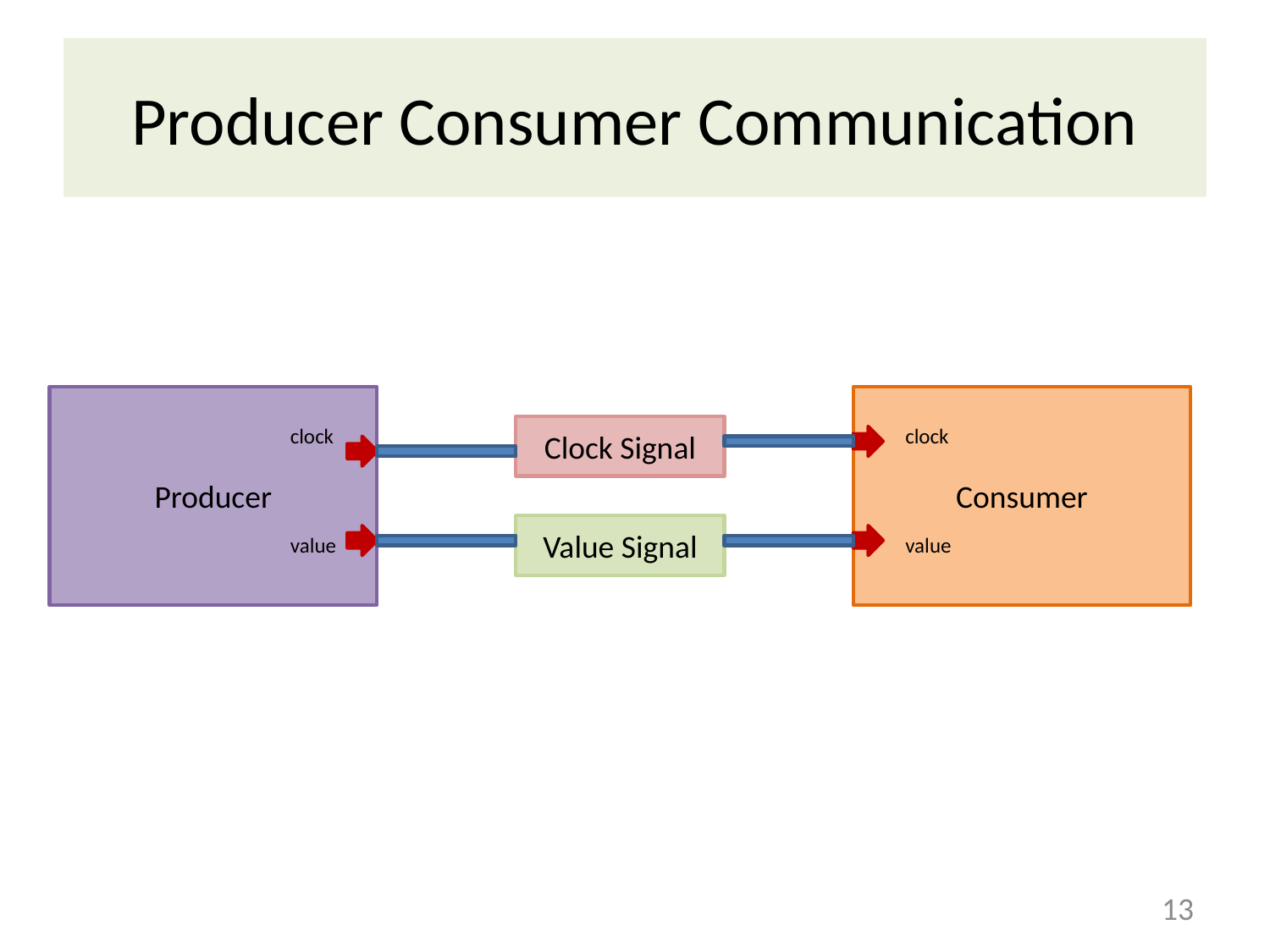

# Producer Consumer Communication
Producer
Consumer
clock
Clock Signal
clock

Value Signal
value

value

13